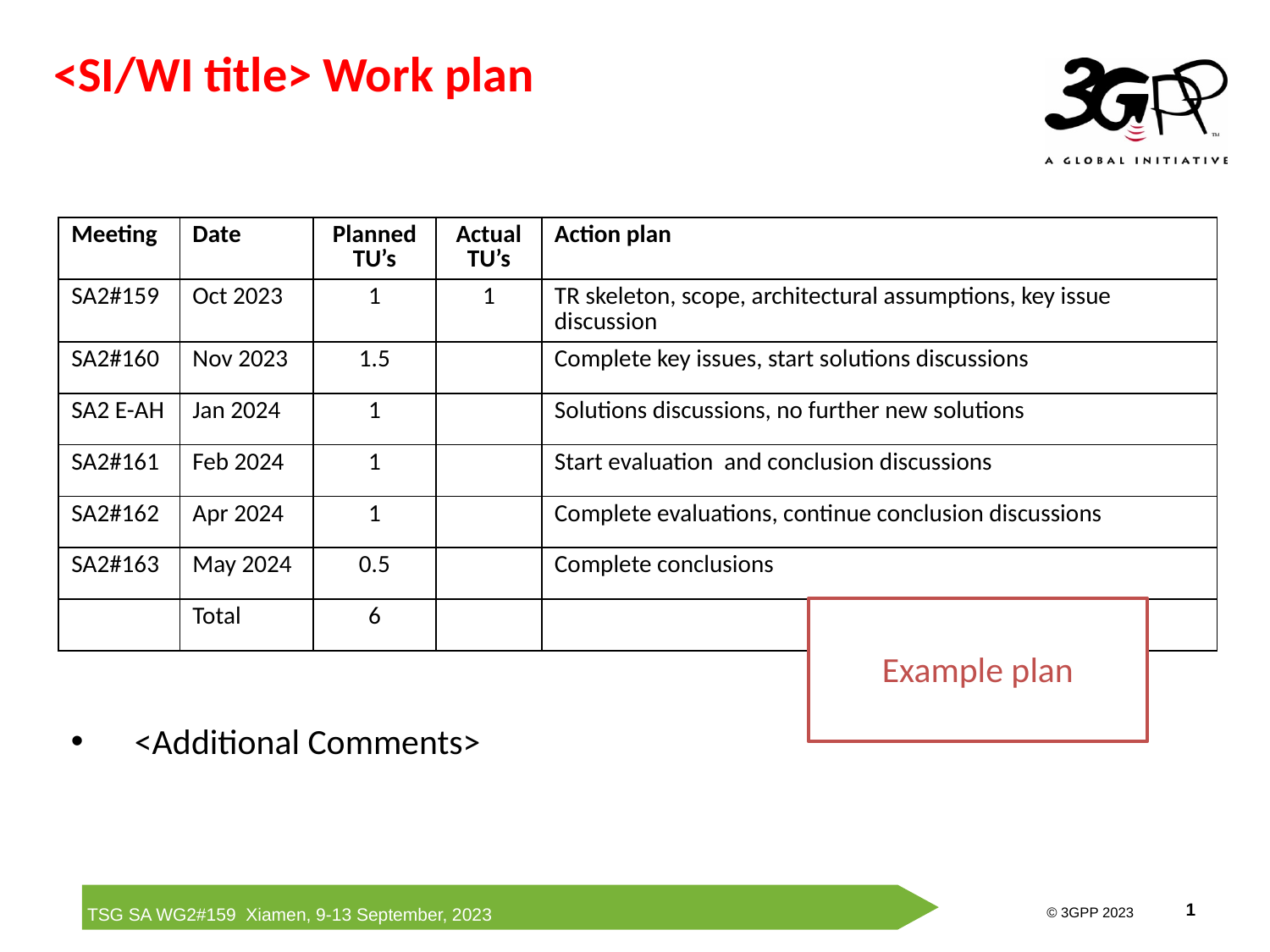

<SI/WI title> Work plan
| Meeting | Date | Planned TU’s | Actual TU’s | Action plan |
| --- | --- | --- | --- | --- |
| SA2#159 | Oct 2023 | 1 | 1 | TR skeleton, scope, architectural assumptions, key issue discussion |
| SA2#160 | Nov 2023 | 1.5 |  | Complete key issues, start solutions discussions |
| SA2 E-AH | Jan 2024 | 1 |  | Solutions discussions, no further new solutions |
| SA2#161 | Feb 2024 | 1 |  | Start evaluation and conclusion discussions |
| SA2#162 | Apr 2024 | 1 |  | Complete evaluations, continue conclusion discussions |
| SA2#163 | May 2024 | 0.5 |  | Complete conclusions |
|  | Total | 6 |  |  |

Example plan
<Additional Comments>